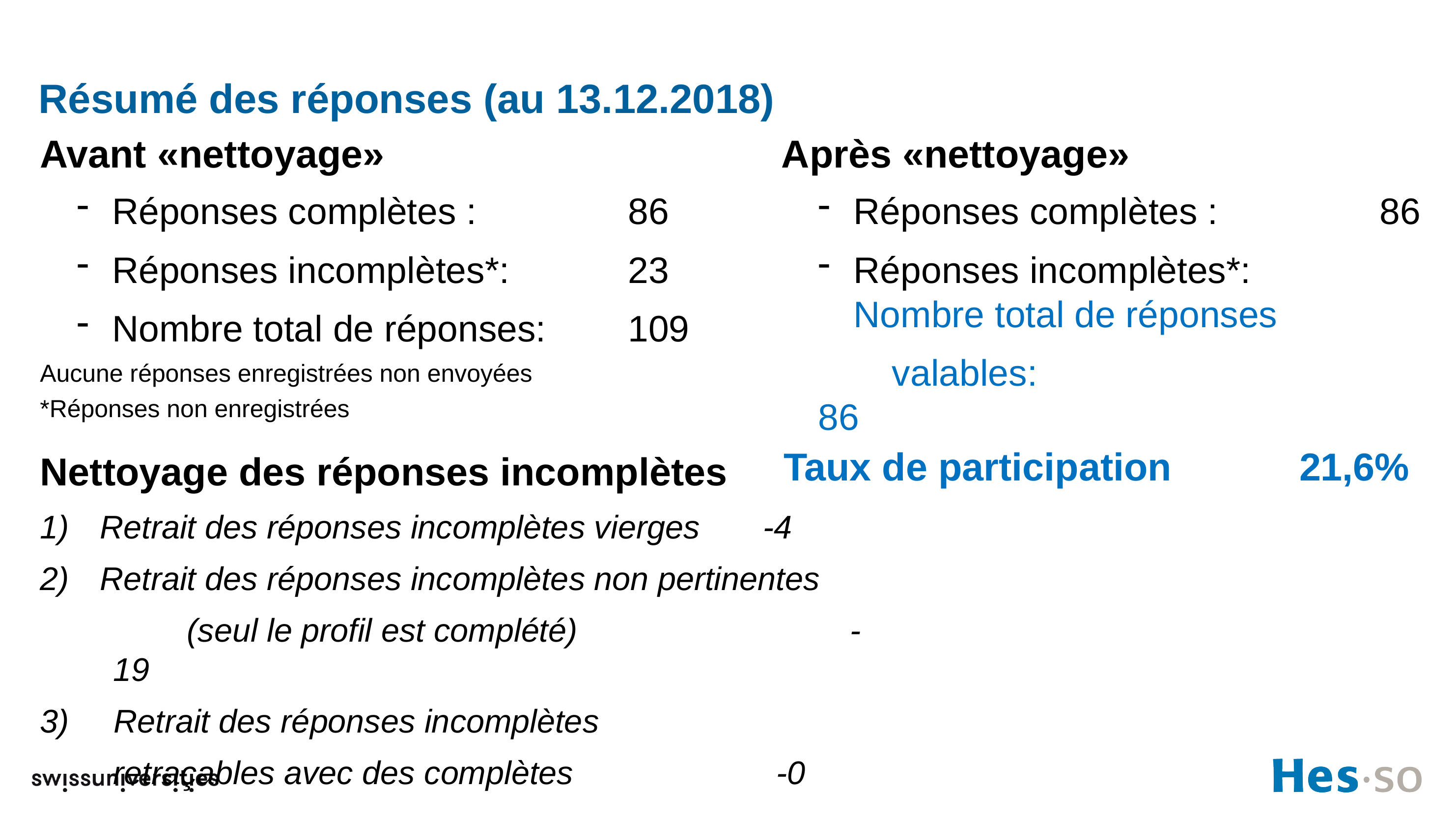

# Résumé des réponses (au 13.12.2018)
Avant «nettoyage»
Réponses complètes : 		86
Réponses incomplètes*: 		23
Nombre total de réponses: 	109
Aucune réponses enregistrées non envoyées
*Réponses non enregistrées
Nettoyage des réponses incomplètes
Retrait des réponses incomplètes vierges 	-4
Retrait des réponses incomplètes non pertinentes
	(seul le profil est complété) 				-19
3) 	Retrait des réponses incomplètes
retraçables avec des complètes 			-0
Après «nettoyage»
Réponses complètes : 		 86
Réponses incomplètes*: 		Nombre total de réponses
	valables: 					86
Taux de participation 		21,6%